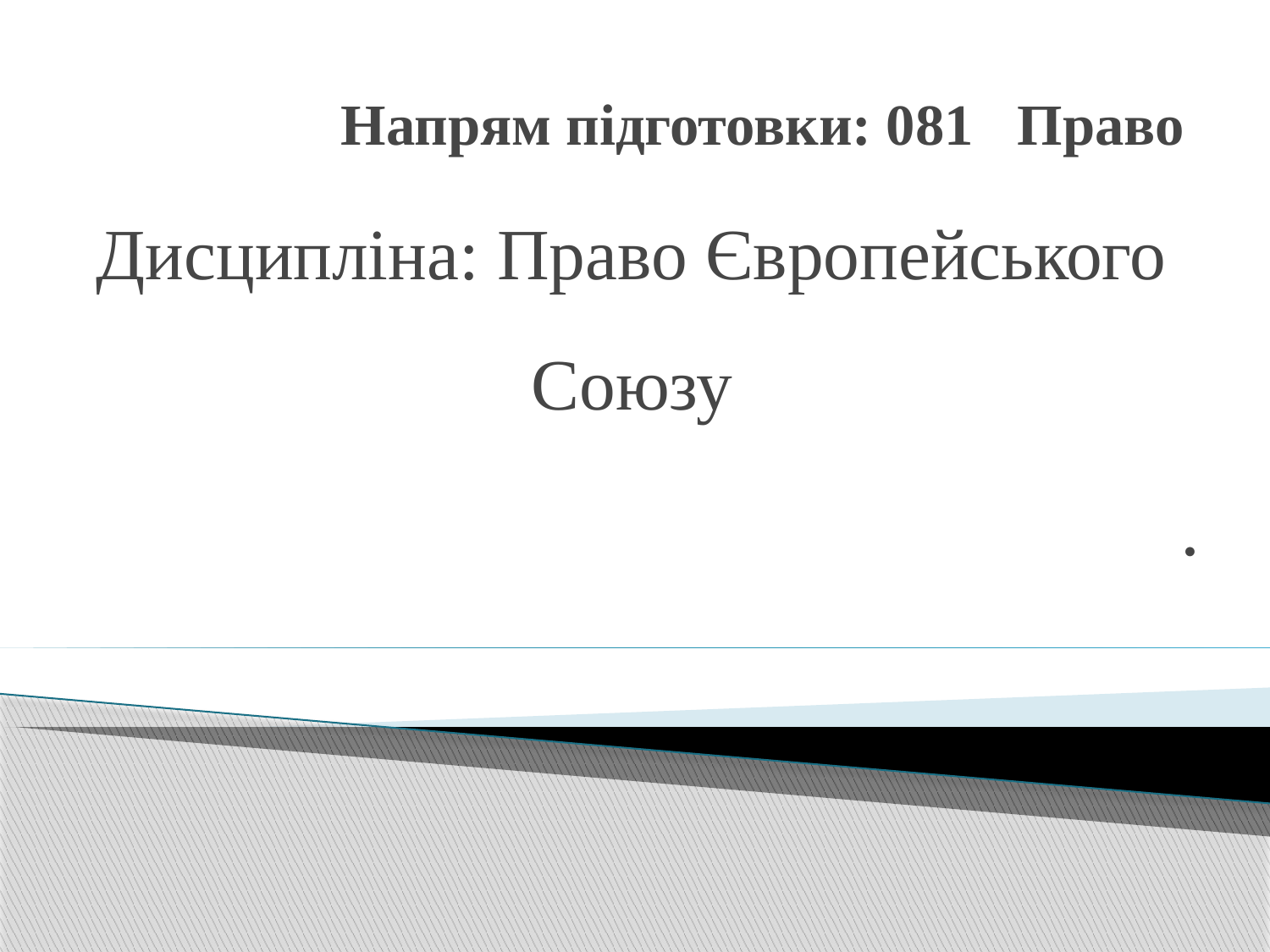

Напрям підготовки: 081   Право
Дисципліна: Право Європейського Союзу
.